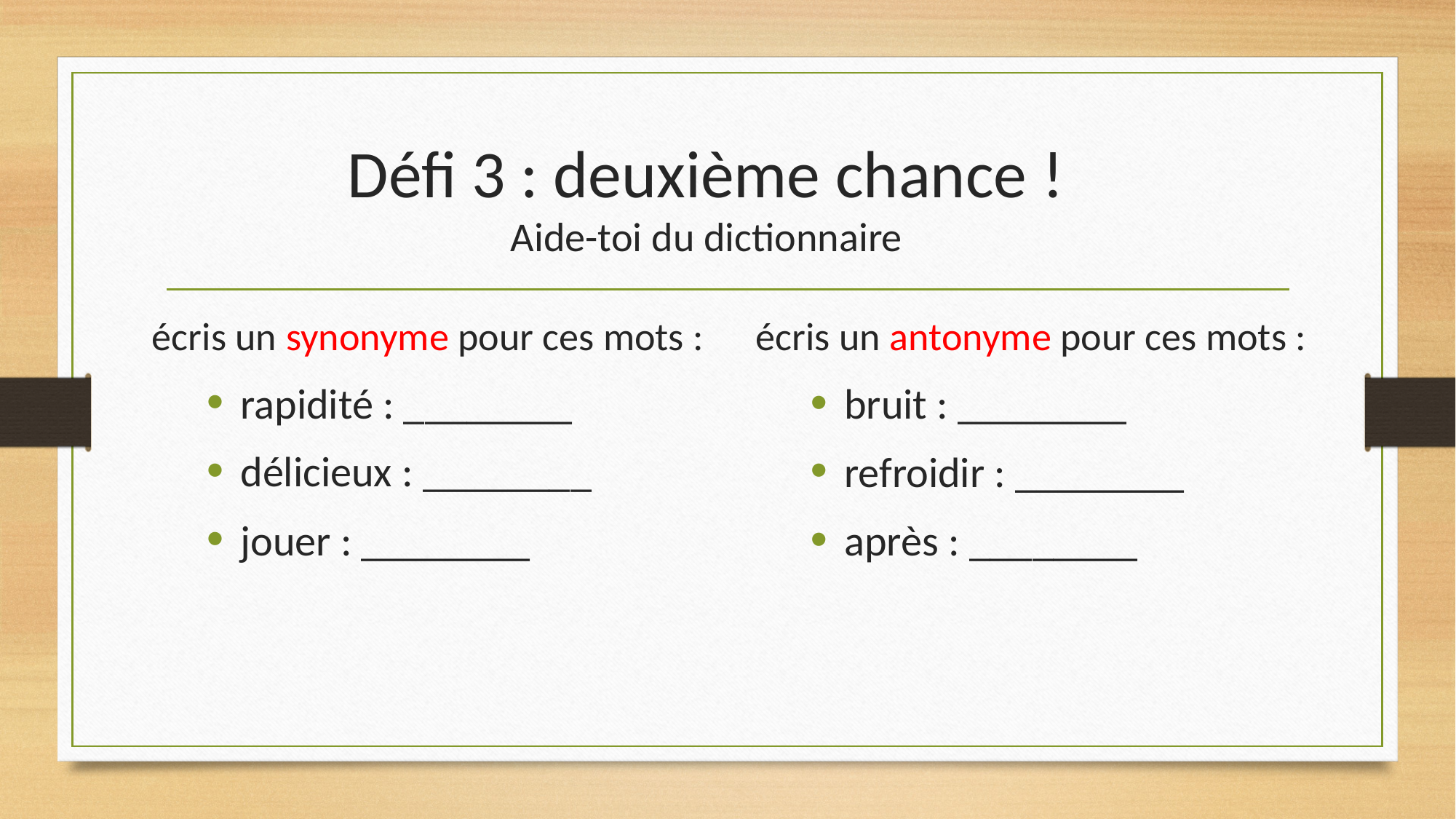

# Défi 3 : deuxième chance ! Aide-toi du dictionnaire
écris un synonyme pour ces mots :
rapidité : ________
délicieux : ________
jouer : ________
écris un antonyme pour ces mots :
bruit : ________
refroidir : ________
après : ________